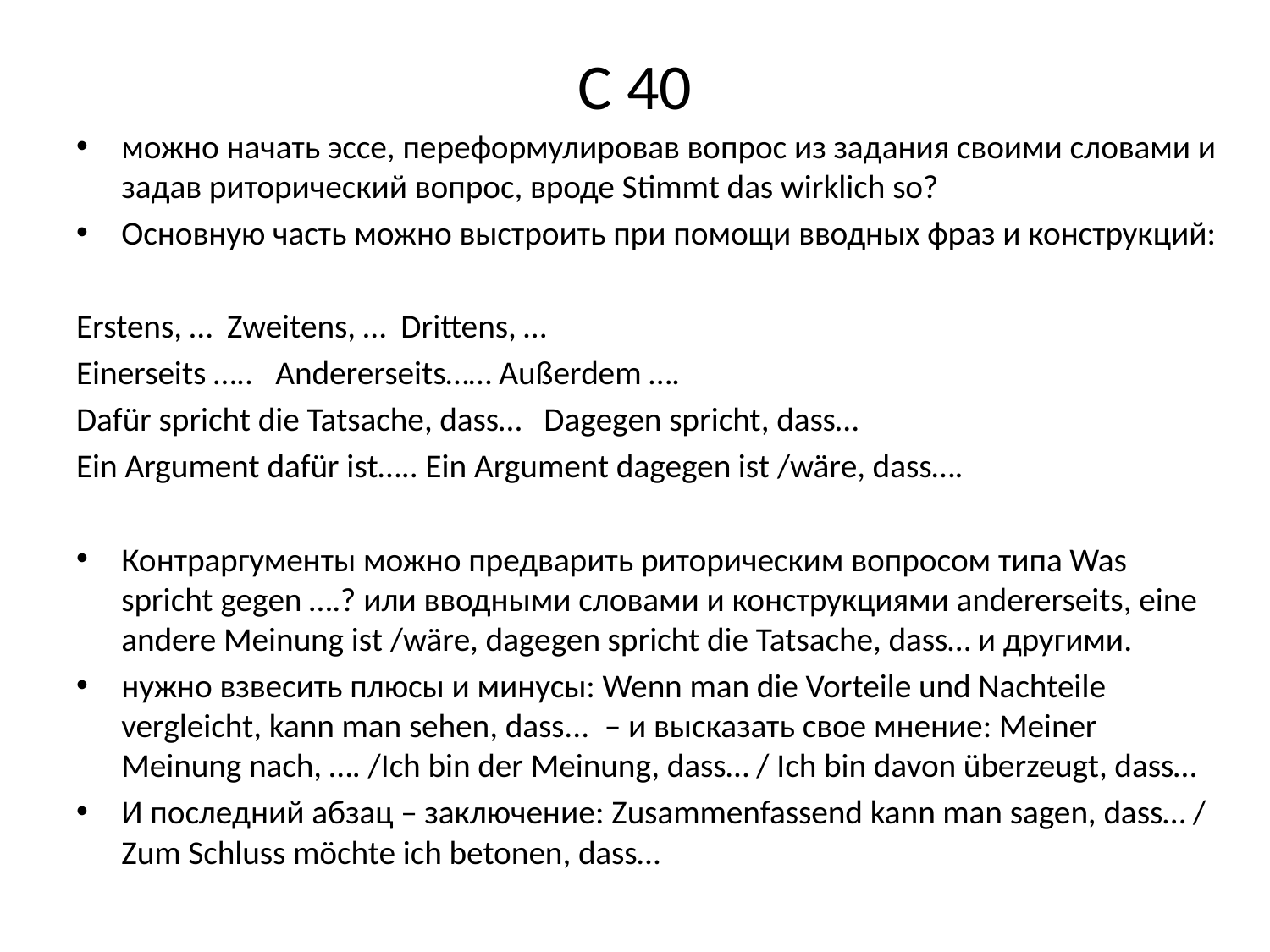

# С 40
можно начать эссе, переформулировав вопрос из задания своими словами и задав риторический вопрос, вроде Stimmt das wirklich so?
Основную часть можно выстроить при помощи вводных фраз и конструкций:

Erstens, …  Zweitens, …  Drittens, …
Einerseits …..   Andererseits…… Außerdem ….
Dafür spricht die Tatsache, dass…   Dagegen spricht, dass…
Ein Argument dafür ist….. Ein Argument dagegen ist /wäre, dass….

Контраргументы можно предварить риторическим вопросом типа Was spricht gegen ….? или вводными словами и конструкциями andererseits, eine andere Meinung ist /wäre, dagegen spricht die Tatsache, dass… и другими.
нужно взвесить плюсы и минусы: Wenn man die Vorteile und Nachteile vergleicht, kann man sehen, dass...  – и высказать свое мнение: Meiner Meinung nach, …. /Ich bin der Meinung, dass… / Ich bin davon überzeugt, dass…
И последний абзац – заключение: Zusammenfassend kann man sagen, dass… / Zum Schluss möchte ich betonen, dass…